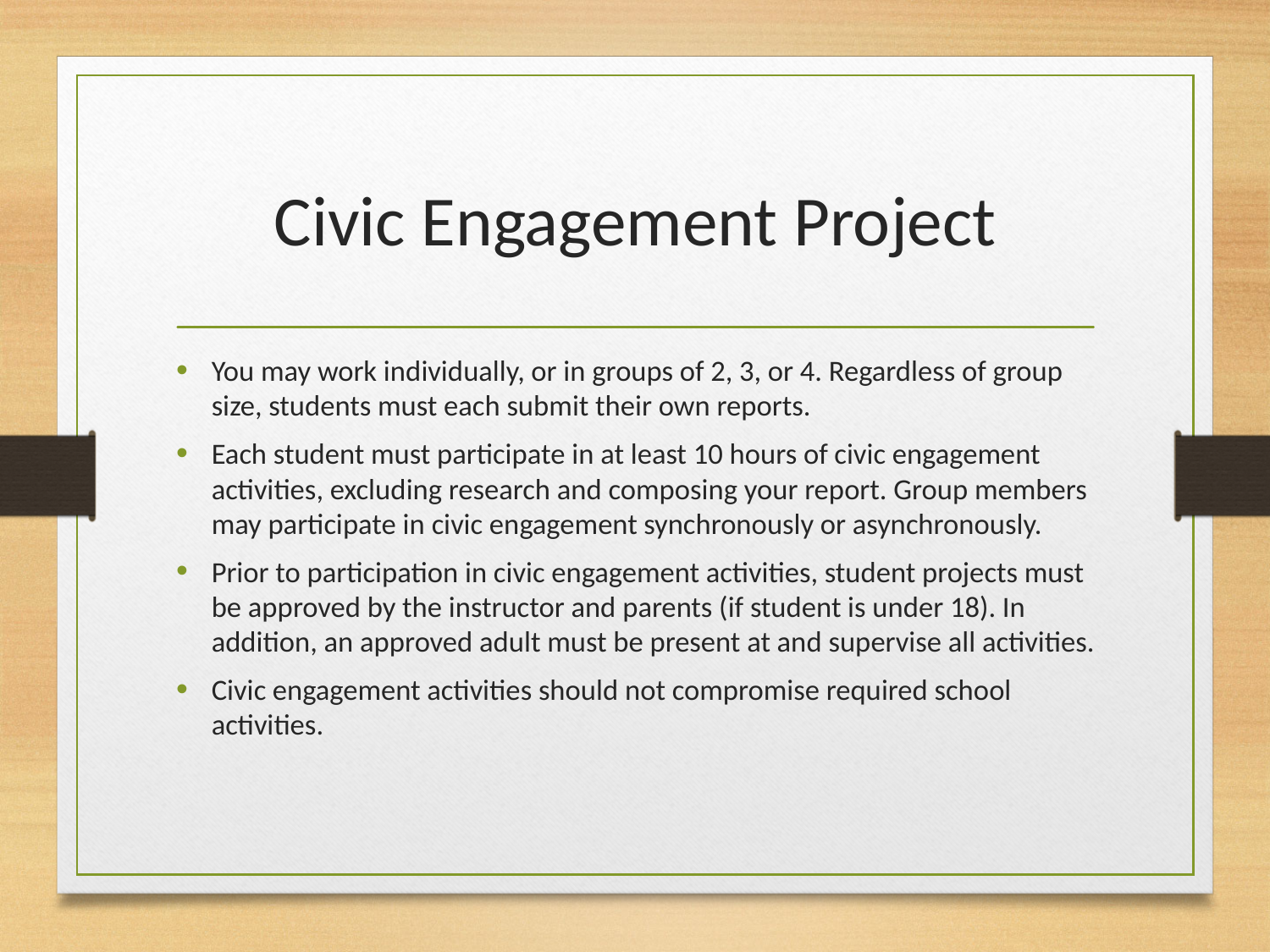

# Civic Engagement Project
You may work individually, or in groups of 2, 3, or 4. Regardless of group size, students must each submit their own reports.
Each student must participate in at least 10 hours of civic engagement activities, excluding research and composing your report. Group members may participate in civic engagement synchronously or asynchronously.
Prior to participation in civic engagement activities, student projects must be approved by the instructor and parents (if student is under 18). In addition, an approved adult must be present at and supervise all activities.
Civic engagement activities should not compromise required school activities.